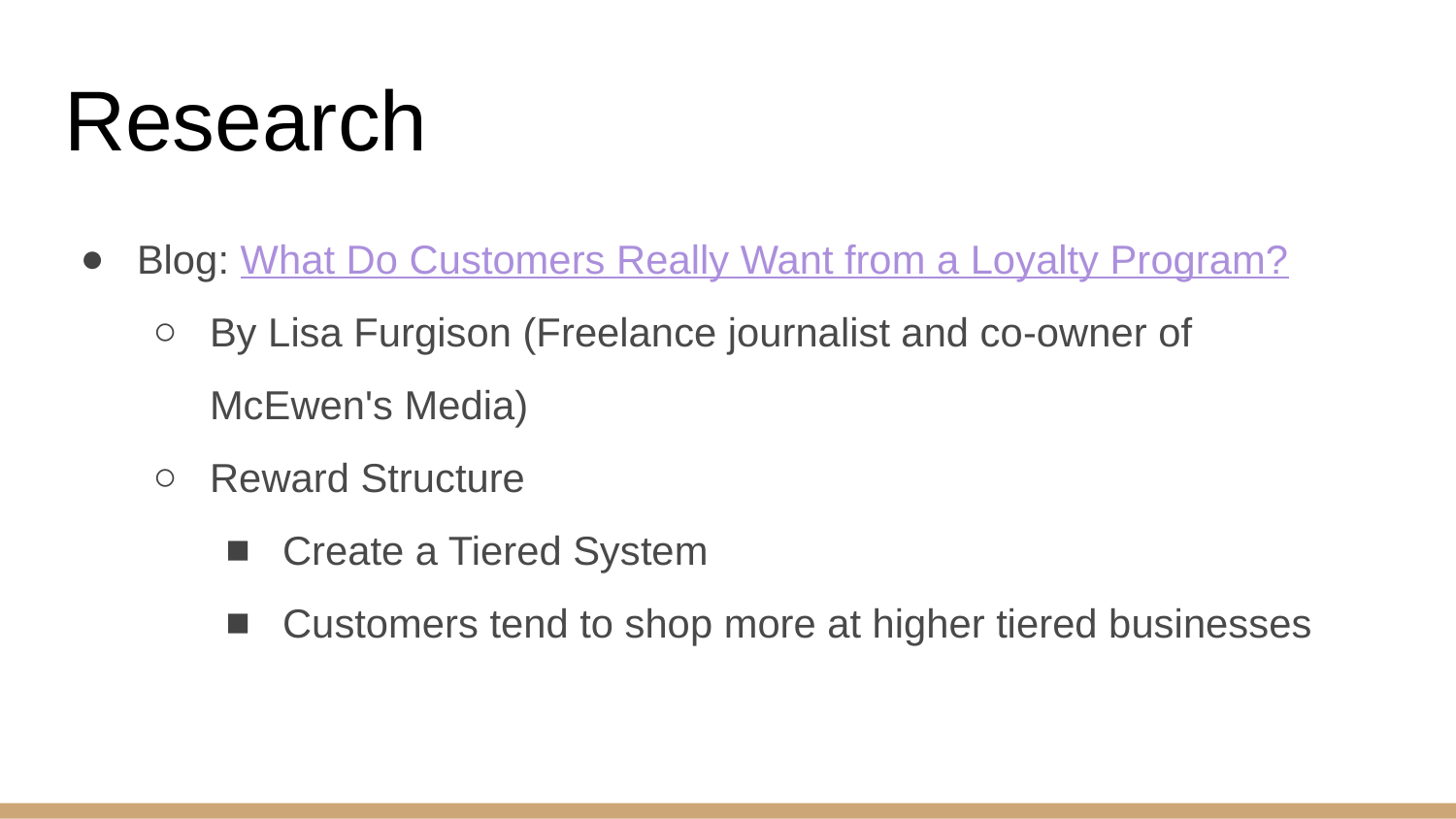

# Research
Blog: What Do Customers Really Want from a Loyalty Program?
By Lisa Furgison (Freelance journalist and co-owner of McEwen's Media)
Reward Structure
Create a Tiered System
Customers tend to shop more at higher tiered businesses